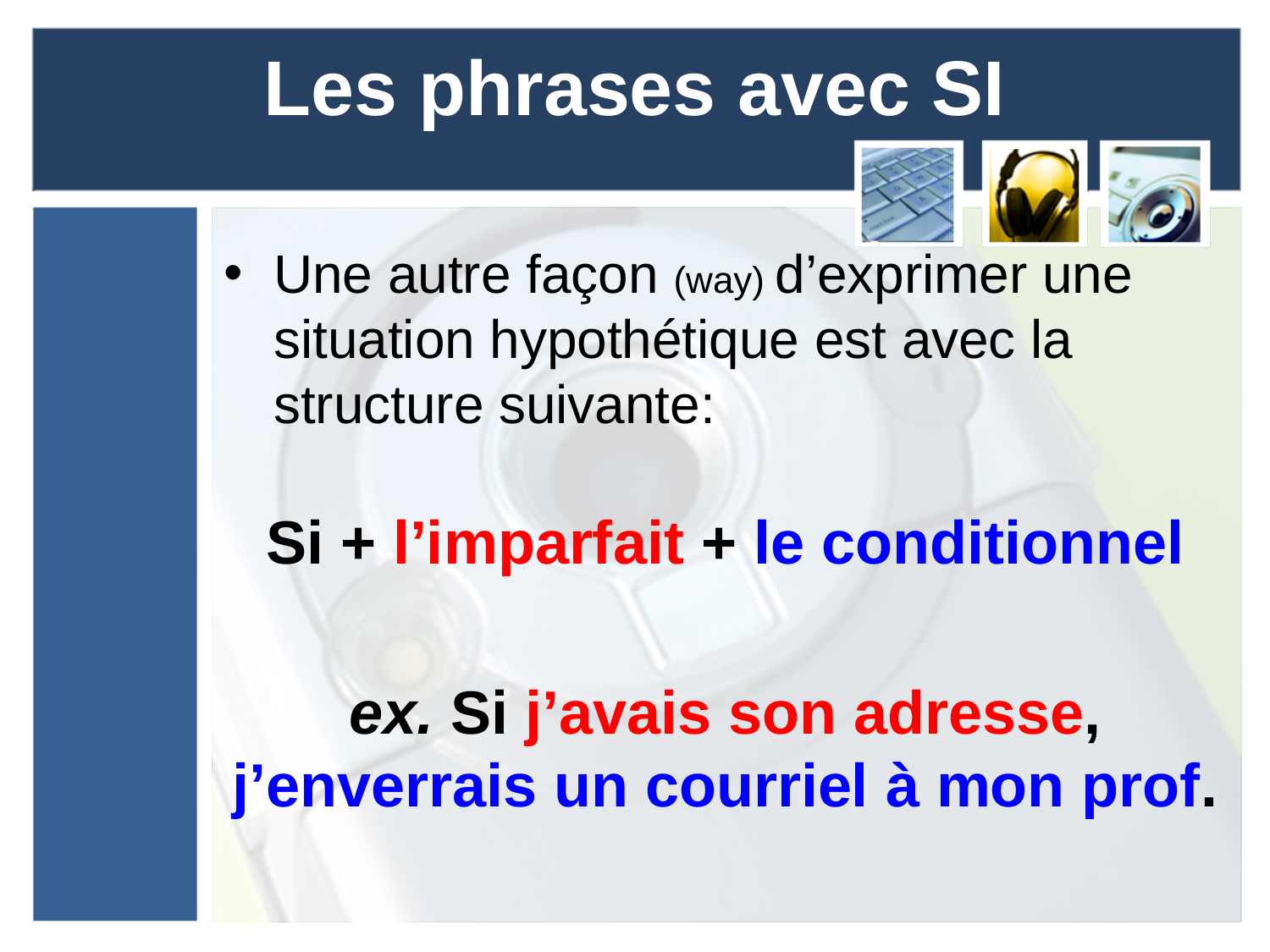

# Les phrases avec SI
Une autre façon (way) d’exprimer une situation hypothétique est avec la structure suivante:

Si + l’imparfait + le conditionnel

ex. Si j’avais son adresse, j’enverrais un courriel à mon prof.